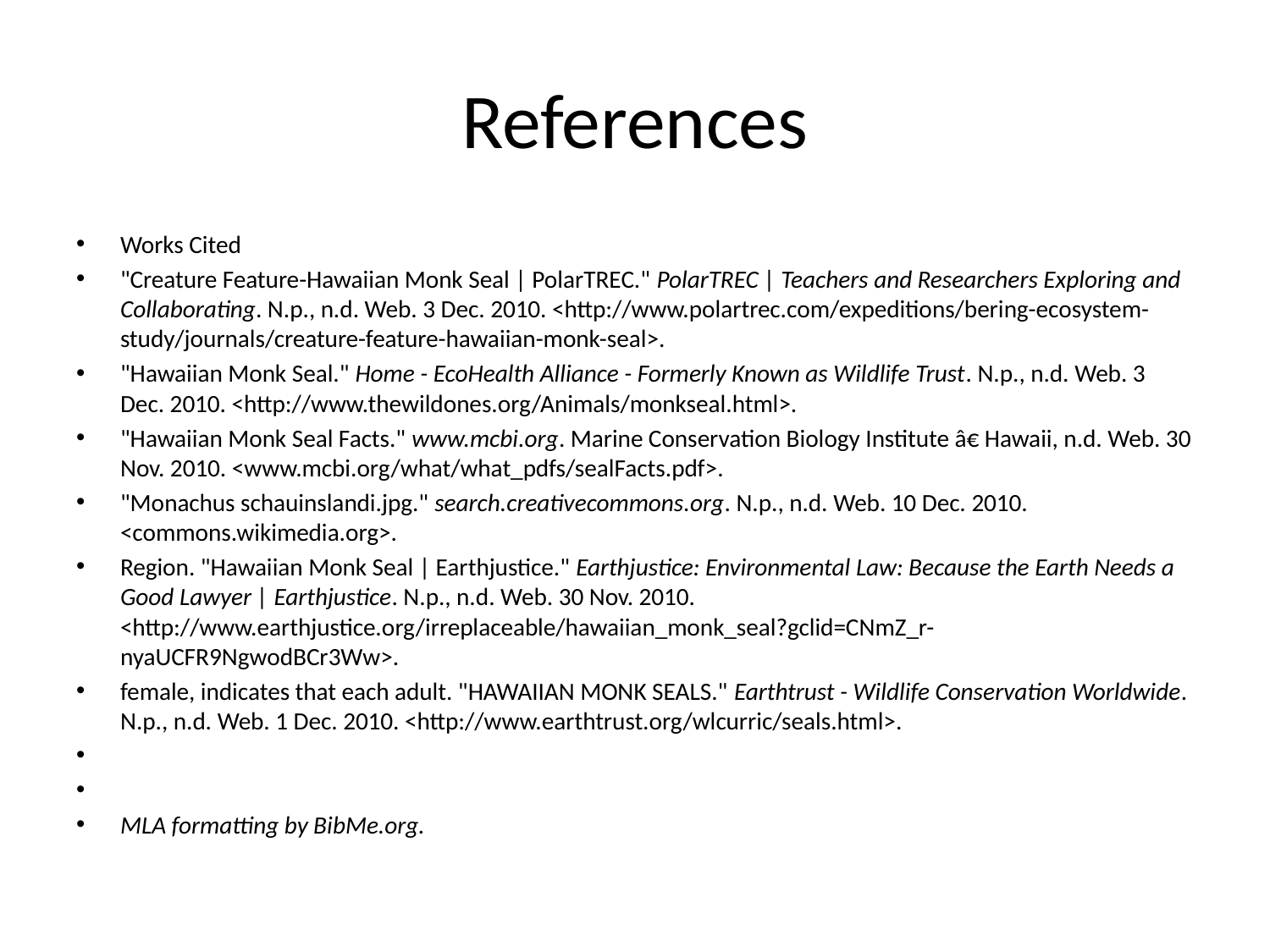

# References
Works Cited
"Creature Feature-Hawaiian Monk Seal | PolarTREC." PolarTREC | Teachers and Researchers Exploring and Collaborating. N.p., n.d. Web. 3 Dec. 2010. <http://www.polartrec.com/expeditions/bering-ecosystem-study/journals/creature-feature-hawaiian-monk-seal>.
"Hawaiian Monk Seal." Home - EcoHealth Alliance - Formerly Known as Wildlife Trust. N.p., n.d. Web. 3 Dec. 2010. <http://www.thewildones.org/Animals/monkseal.html>.
"Hawaiian Monk Seal Facts." www.mcbi.org. Marine Conservation Biology Institute â€ Hawaii, n.d. Web. 30 Nov. 2010. <www.mcbi.org/what/what_pdfs/sealFacts.pdf>.
"Monachus schauinslandi.jpg." search.creativecommons.org. N.p., n.d. Web. 10 Dec. 2010. <commons.wikimedia.org>.
Region. "Hawaiian Monk Seal | Earthjustice." Earthjustice: Environmental Law: Because the Earth Needs a Good Lawyer | Earthjustice. N.p., n.d. Web. 30 Nov. 2010. <http://www.earthjustice.org/irreplaceable/hawaiian_monk_seal?gclid=CNmZ_r-nyaUCFR9NgwodBCr3Ww>.
female, indicates that each adult. "HAWAIIAN MONK SEALS." Earthtrust - Wildlife Conservation Worldwide. N.p., n.d. Web. 1 Dec. 2010. <http://www.earthtrust.org/wlcurric/seals.html>.

MLA formatting by BibMe.org.